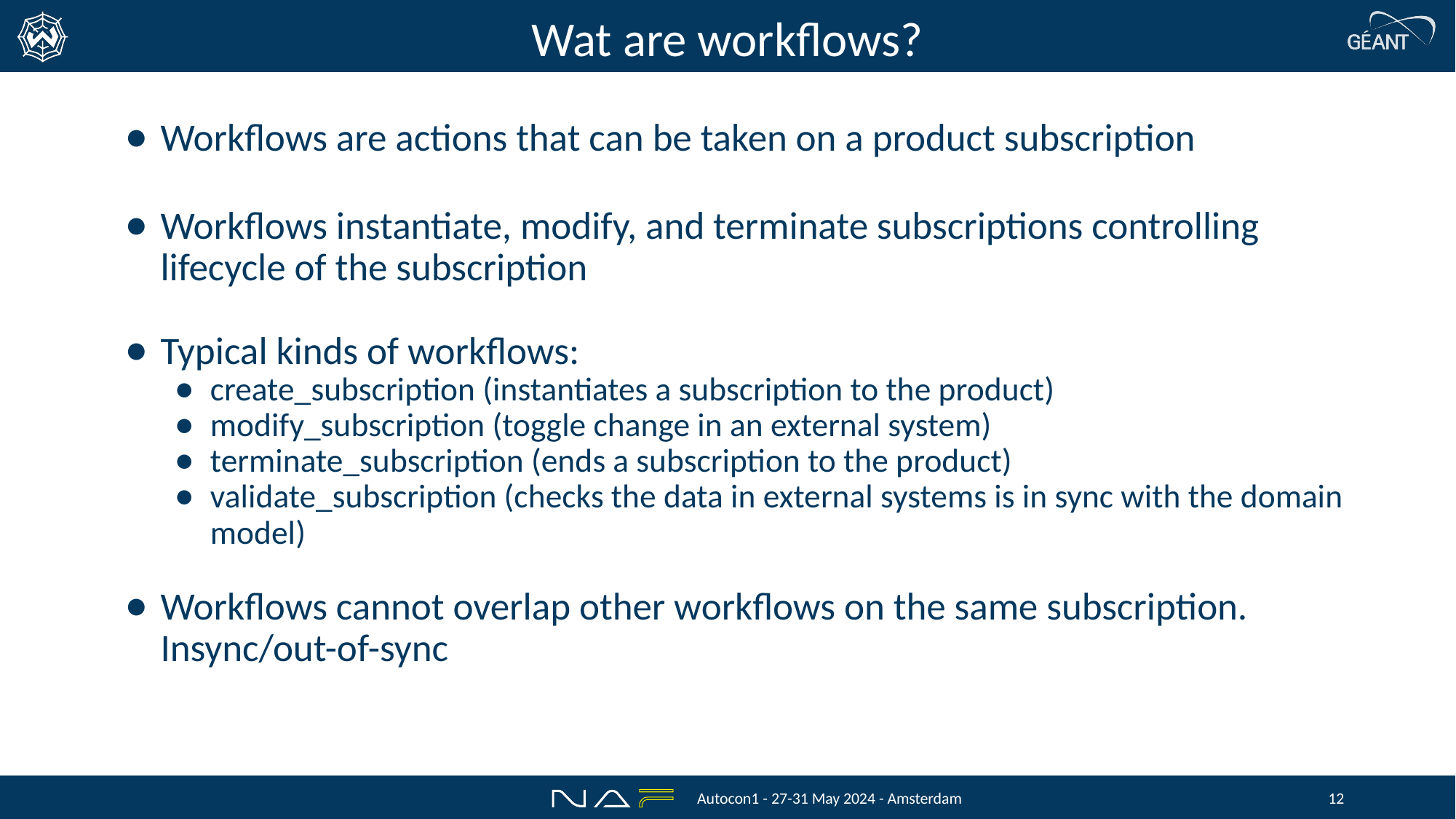

# Wat are workflows?
Workflows are actions that can be taken on a product subscription
Workflows instantiate, modify, and terminate subscriptions controlling lifecycle of the subscription
Typical kinds of workflows:
create_subscription (instantiates a subscription to the product)
modify_subscription (toggle change in an external system)
terminate_subscription (ends a subscription to the product)
validate_subscription (checks the data in external systems is in sync with the domain model)
Workflows cannot overlap other workflows on the same subscription. Insync/out-of-sync

Autocon1 - 27-31 May 2024 - Amsterdam
12